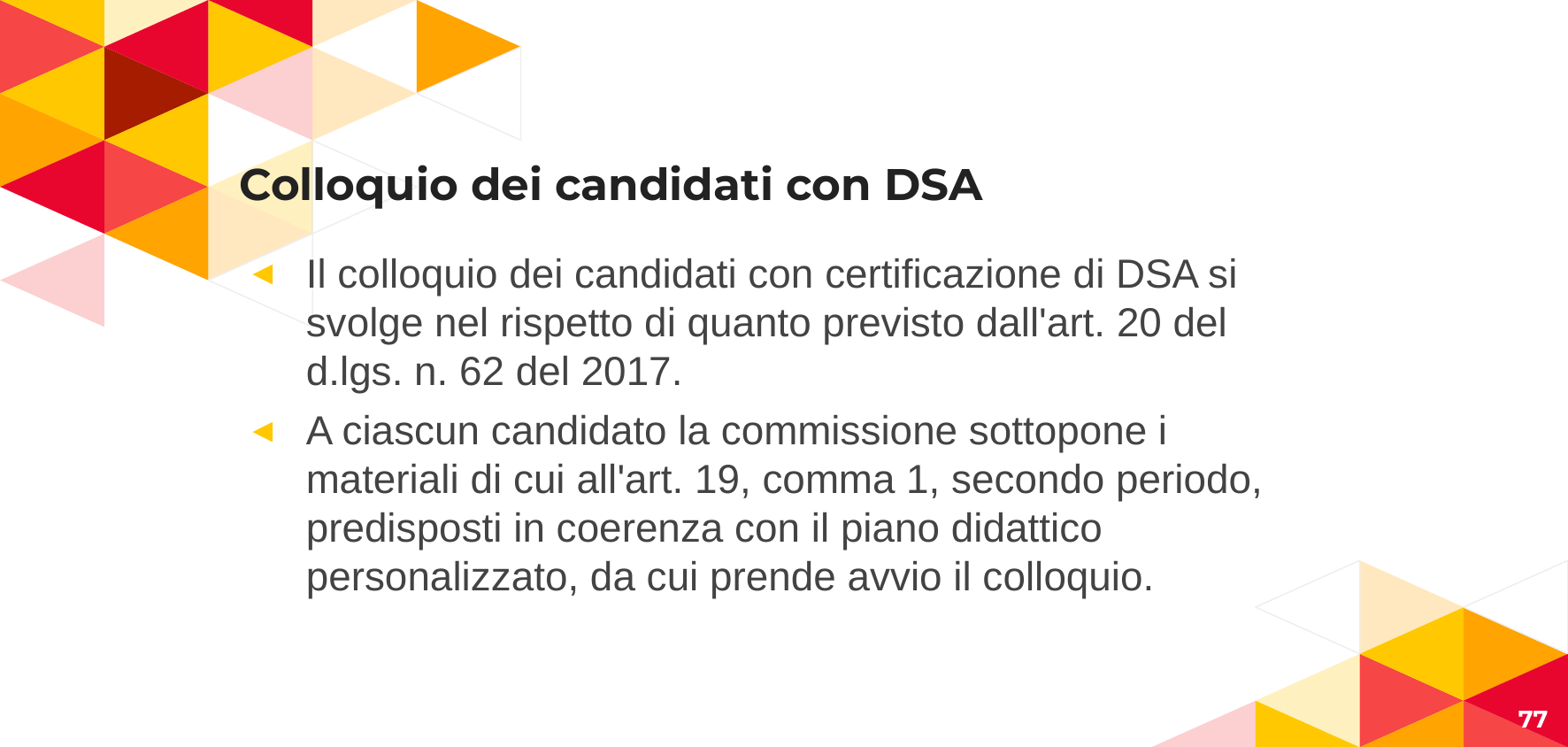

# Colloquio dei candidati con DSA
Il colloquio dei candidati con certificazione di DSA si svolge nel rispetto di quanto previsto dall'art. 20 del d.lgs. n. 62 del 2017.
A ciascun candidato la commissione sottopone i materiali di cui all'art. 19, comma 1, secondo periodo, predisposti in coerenza con il piano didattico personalizzato, da cui prende avvio il colloquio.

77